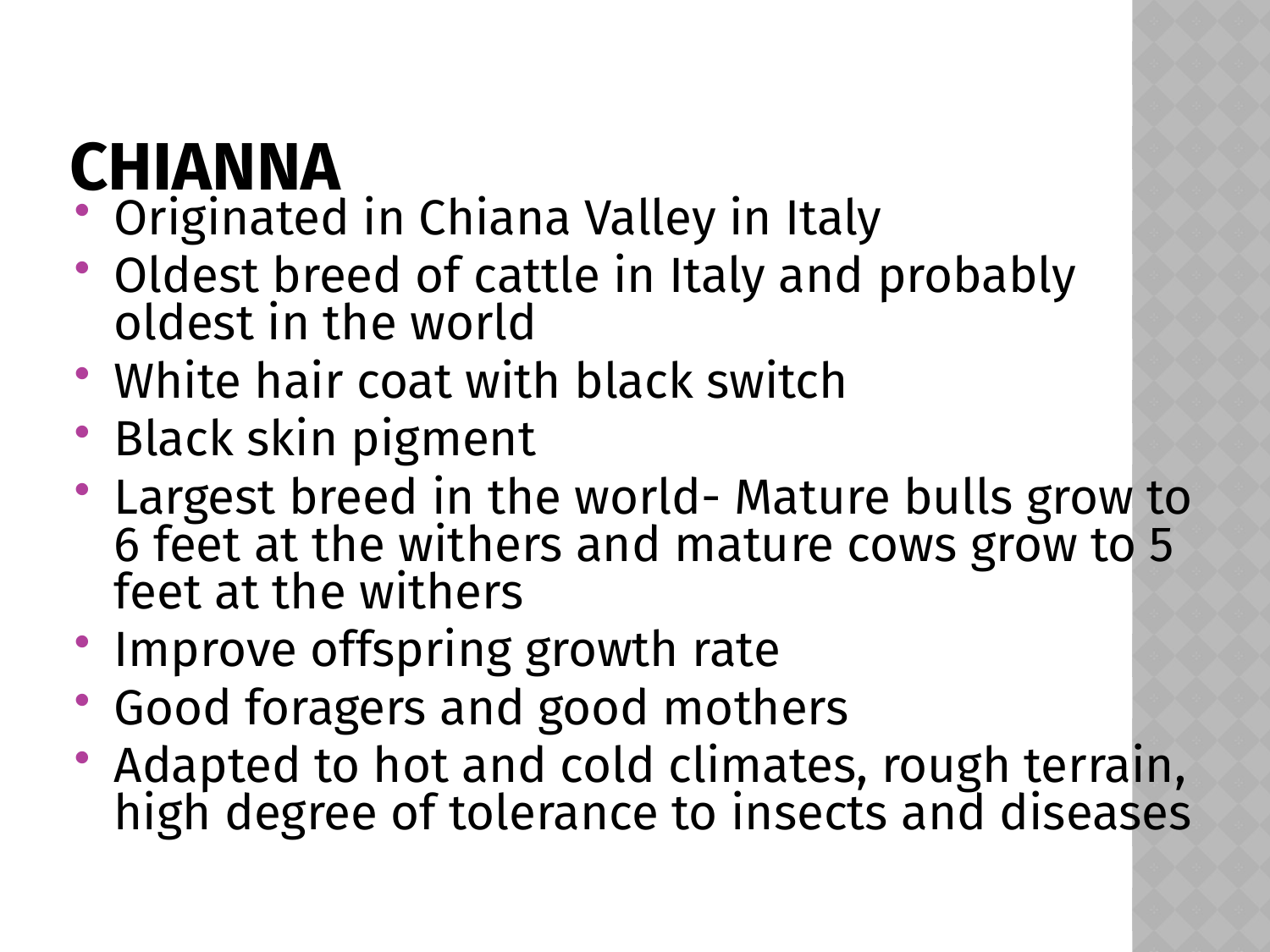

# Chianna
Originated in Chiana Valley in Italy
Oldest breed of cattle in Italy and probably oldest in the world
White hair coat with black switch
Black skin pigment
Largest breed in the world- Mature bulls grow to 6 feet at the withers and mature cows grow to 5 feet at the withers
Improve offspring growth rate
Good foragers and good mothers
Adapted to hot and cold climates, rough terrain, high degree of tolerance to insects and diseases